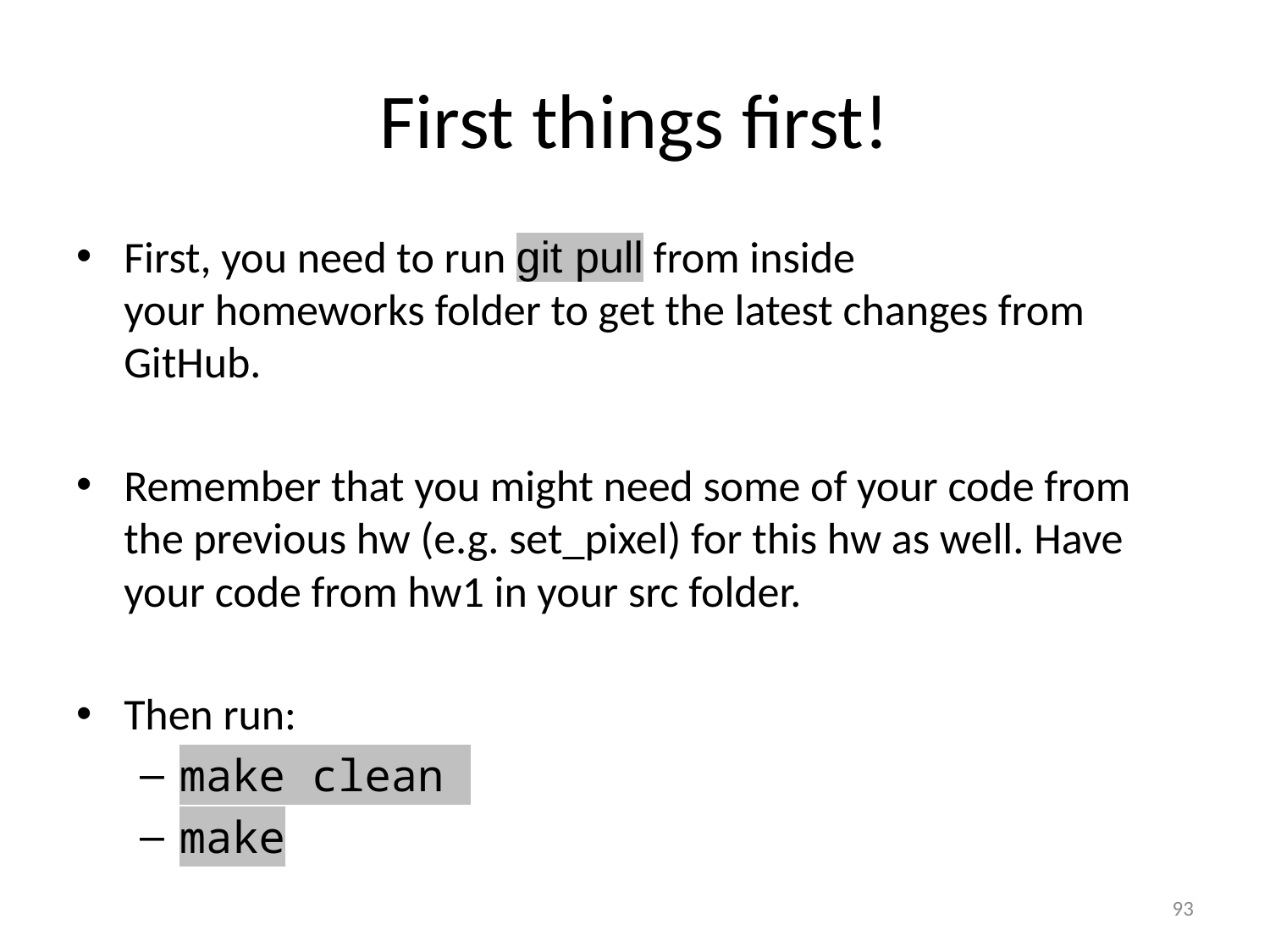

# First things first!
First, you need to run git pull from inside your homeworks folder to get the latest changes from GitHub.

Remember that you might need some of your code from the previous hw (e.g. set_pixel) for this hw as well. Have your code from hw1 in your src folder.

Then run:
make clean
make

93